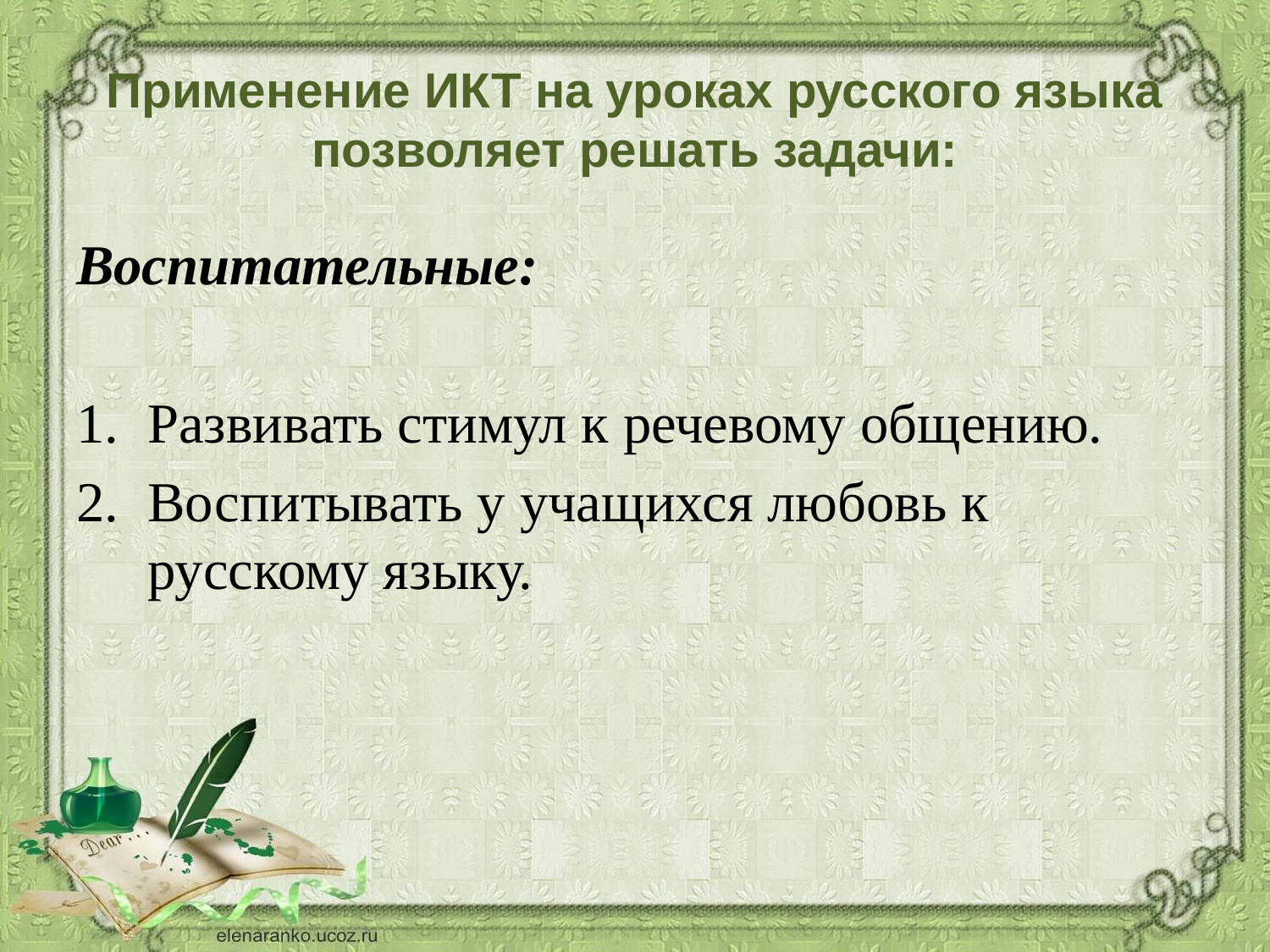

# Применение ИКТ на уроках русского языка позволяет решать задачи:
Воспитательные:

Развивать стимул к речевому общению.
Воспитывать у учащихся любовь к русскому языку.